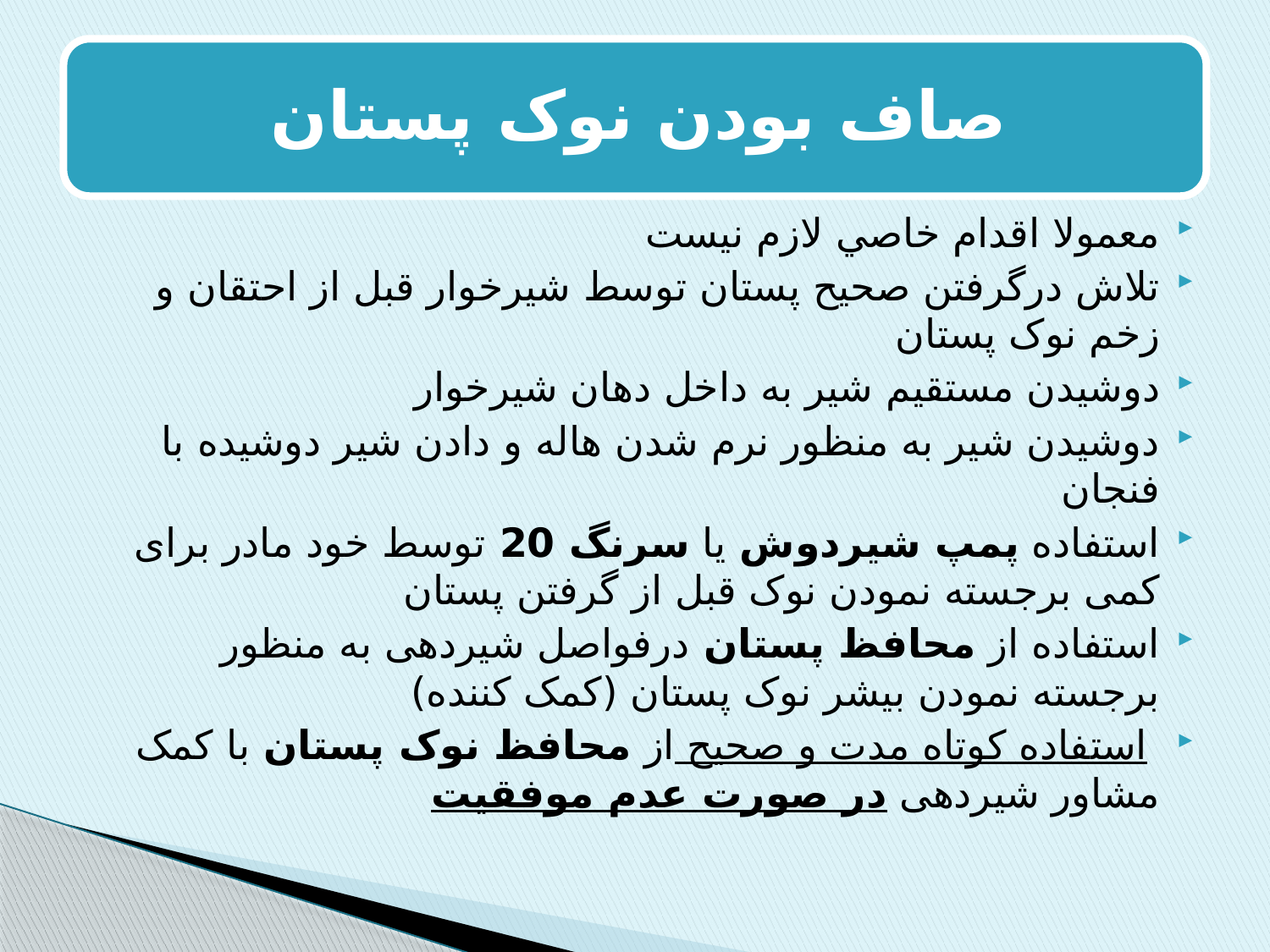

صاف بودن نوک پستان
معمولا اقدام خاصي لازم نيست
تلاش درگرفتن صحيح پستان توسط شيرخوار قبل از احتقان و زخم نوک پستان
دوشيدن مستقيم شیر به داخل دهان شيرخوار
دوشيدن شير به منظور نرم شدن هاله و دادن شیر دوشیده با فنجان
استفاده پمپ شیردوش یا سرنگ 20 توسط خود مادر برای کمی برجسته نمودن نوک قبل از گرفتن پستان
استفاده از محافظ پستان درفواصل شیردهی به منظور برجسته نمودن بیشر نوک پستان (کمک کننده)
 استفاده کوتاه مدت و صحیح از محافظ نوک پستان با کمک مشاور شیردهی در صورت عدم موفقیت